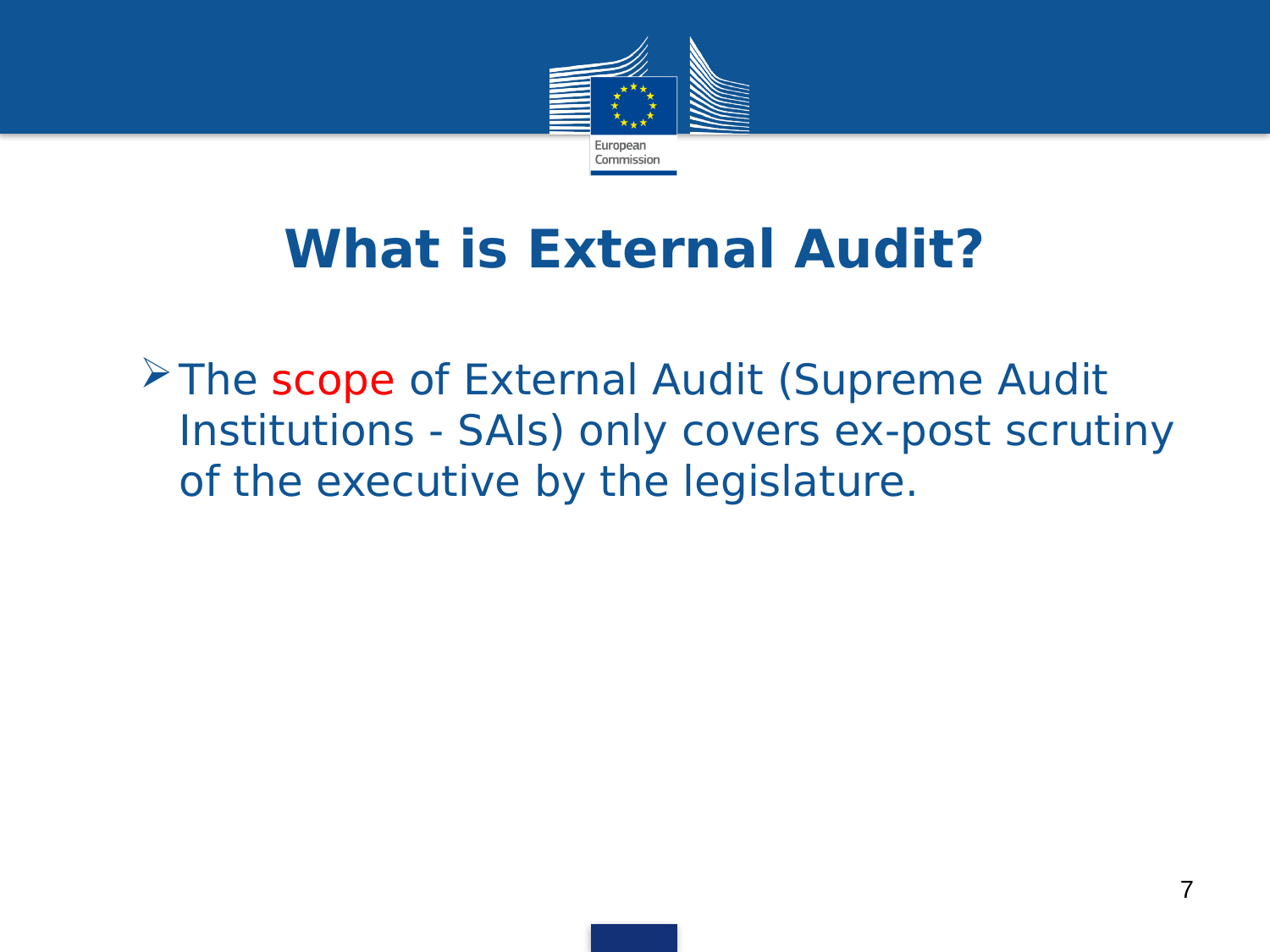

What is External Audit?
The scope of External Audit (Supreme Audit Institutions - SAIs) only covers ex-post scrutiny of the executive by the legislature.
7